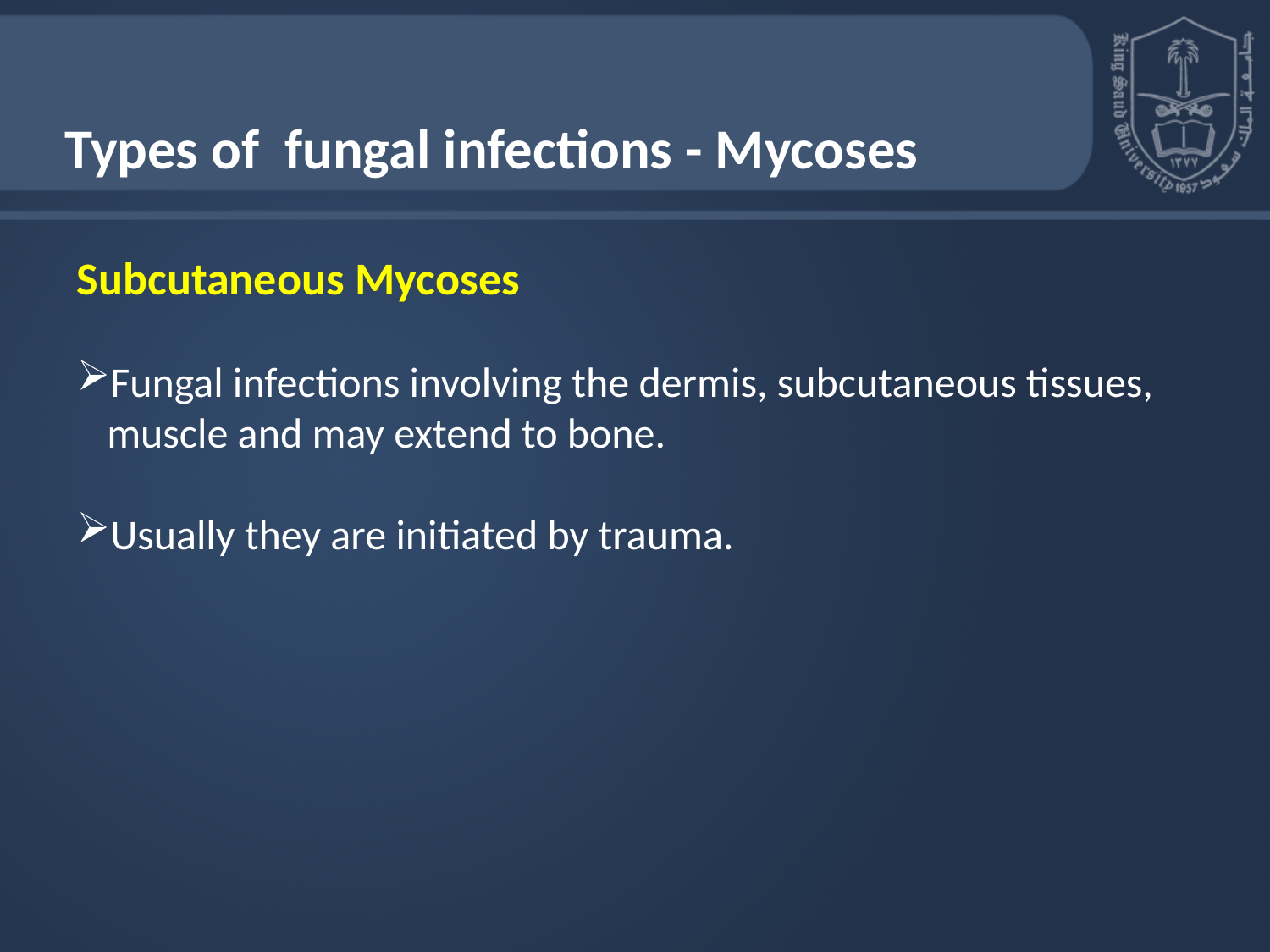

Types of  fungal infections - Mycoses

Subcutaneous Mycoses

Fungal infections involving the dermis, subcutaneous tissues, muscle and may extend to bone.

Usually they are initiated by trauma.